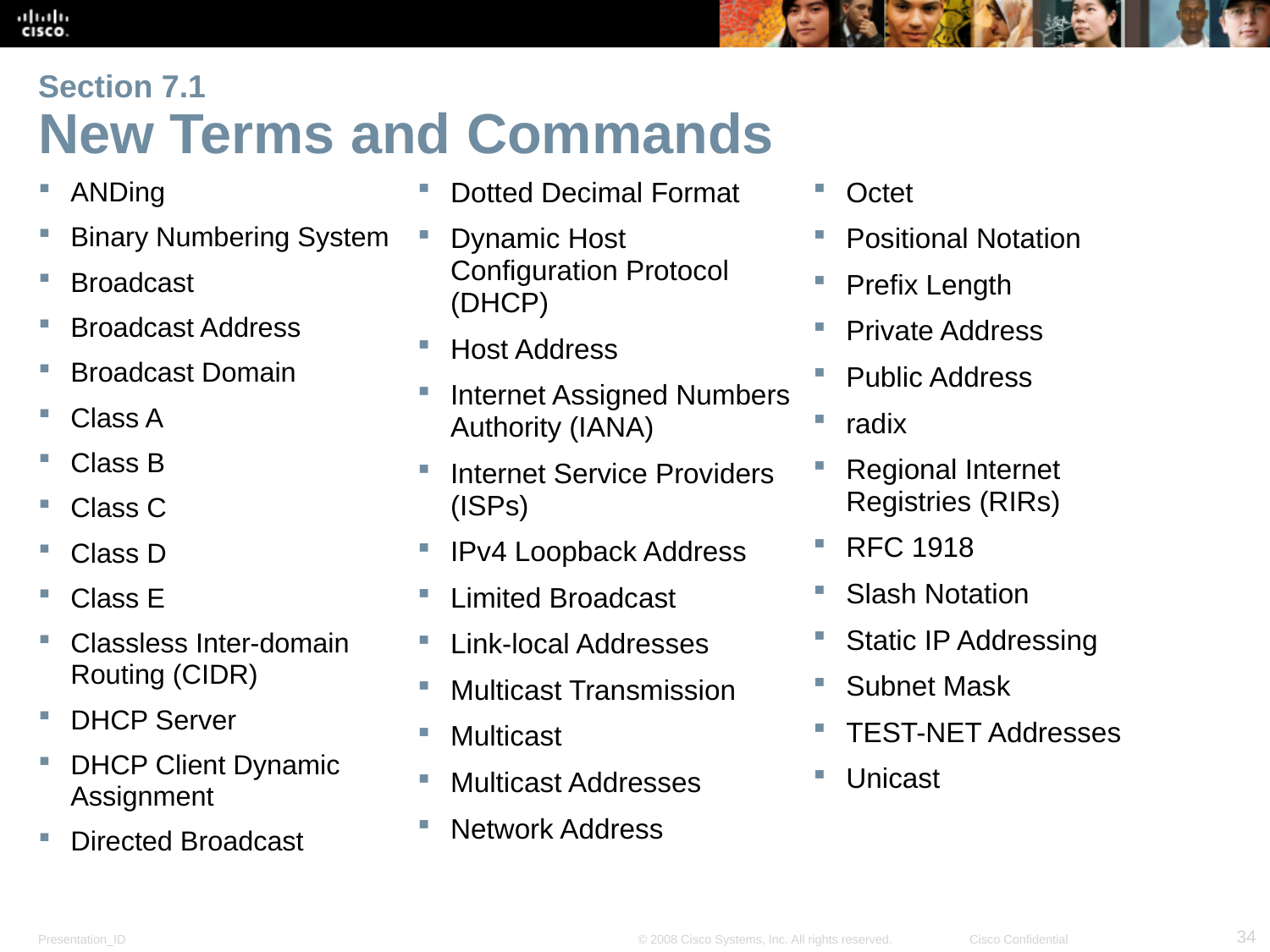

# Section 7.1 New Terms and Commands
ANDing
Binary Numbering System
Broadcast
Broadcast Address
Broadcast Domain
Class A
Class B
Class C
Class D
Class E
Classless Inter-domain Routing (CIDR)
DHCP Server
DHCP Client Dynamic Assignment
Directed Broadcast

Dotted Decimal Format
Dynamic Host Configuration Protocol (DHCP)
Host Address
Internet Assigned Numbers Authority (IANA)
Internet Service Providers (ISPs)
IPv4 Loopback Address
Limited Broadcast
Link-local Addresses
Multicast Transmission
Multicast
Multicast Addresses
Network Address

Octet
Positional Notation
Prefix Length
Private Address
Public Address
radix
Regional Internet Registries (RIRs)
RFC 1918
Slash Notation
Static IP Addressing
Subnet Mask
TEST-NET Addresses
Unicast